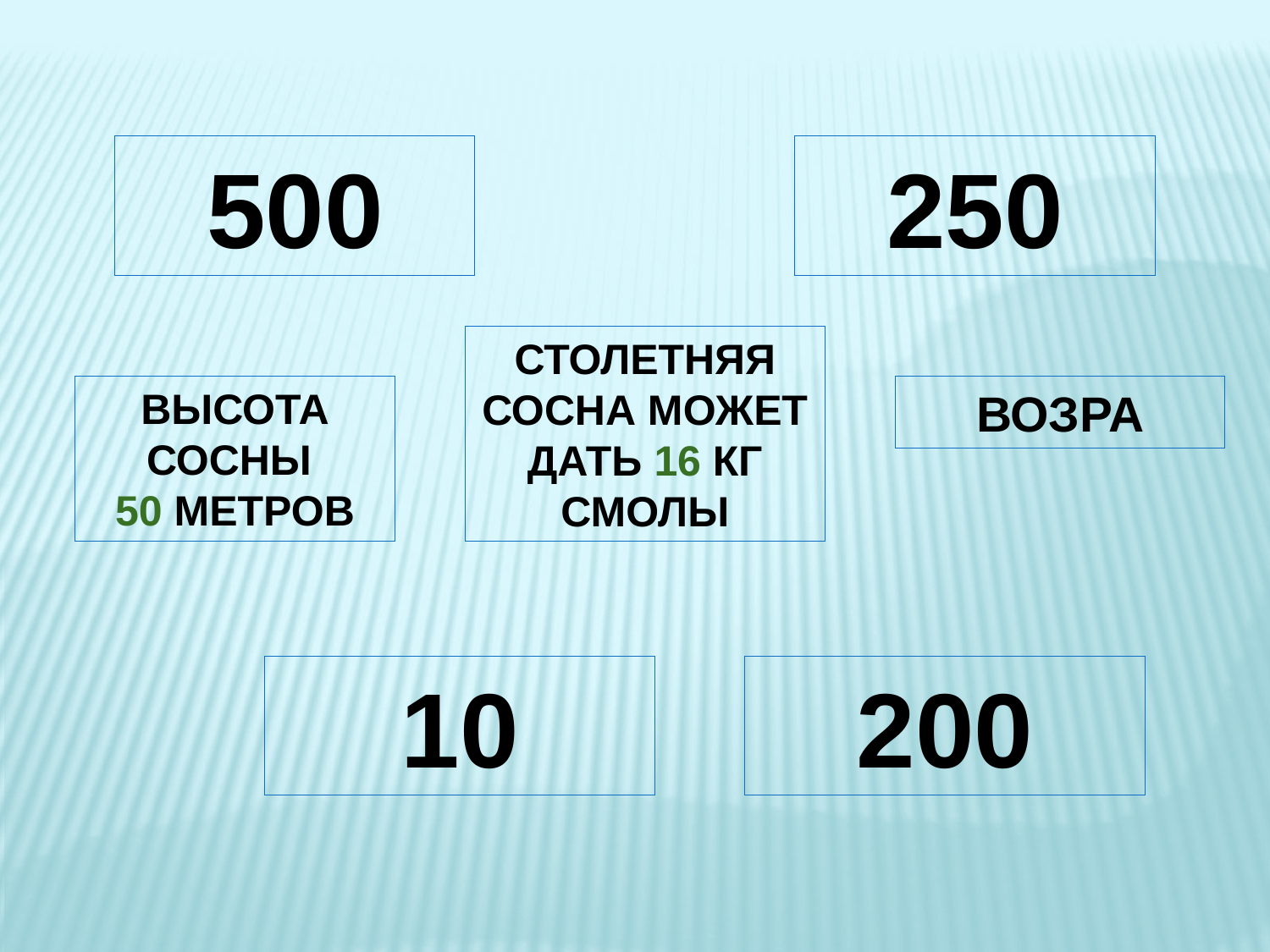

500
250
СТОЛЕТНЯЯ СОСНА МОЖЕТ ДАТЬ 16 КГ СМОЛЫ
ВЫСОТА СОСНЫ
50 МЕТРОВ
ВОЗРА
10
200